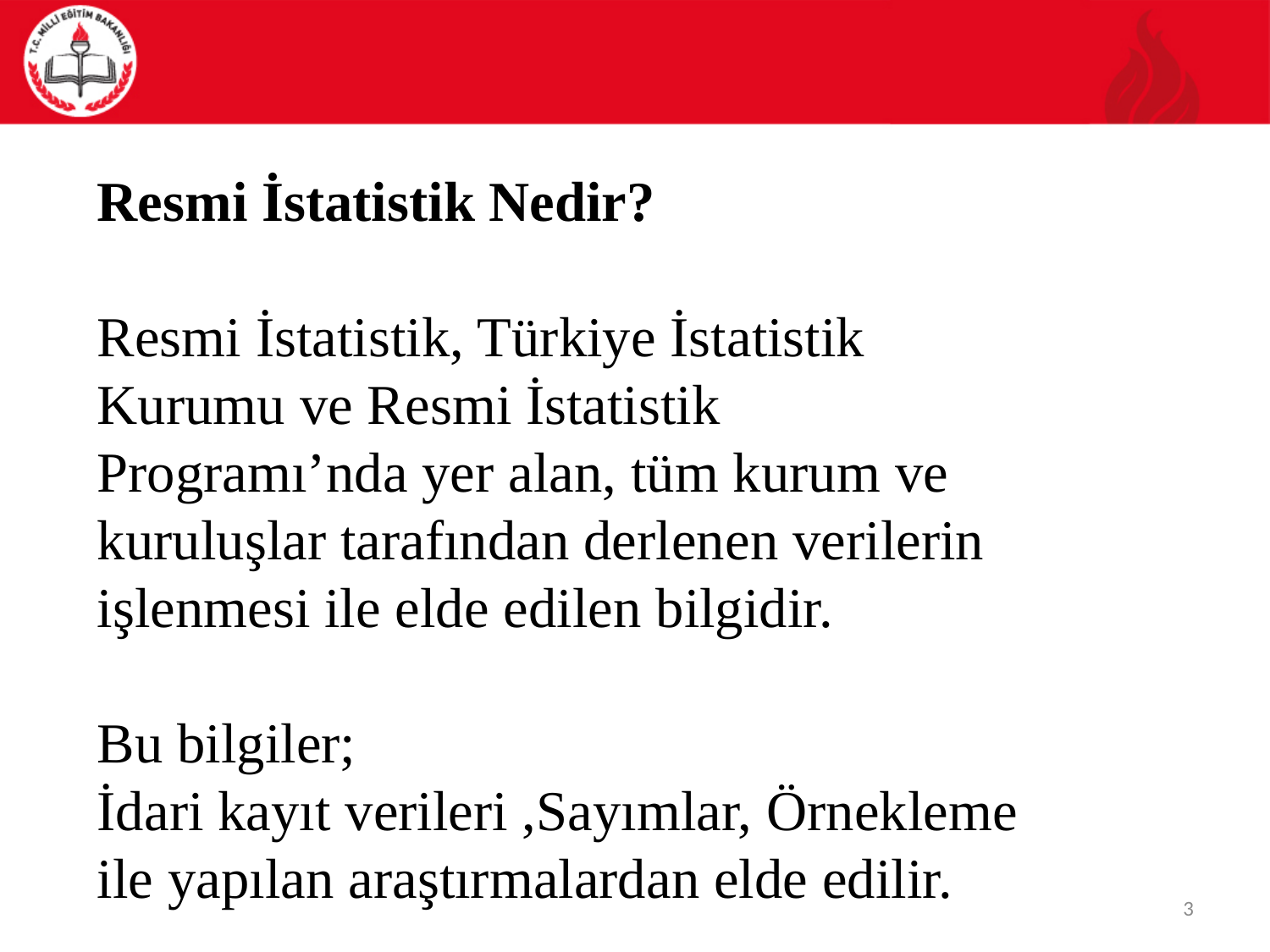

Resmi İstatistik Nedir?

Resmi İstatistik, Türkiye İstatistik Kurumu ve Resmi İstatistik Programı’nda yer alan, tüm kurum ve kuruluşlar tarafından derlenen verilerin işlenmesi ile elde edilen bilgidir.

Bu bilgiler;
İdari kayıt verileri ,Sayımlar, Örnekleme ile yapılan araştırmalardan elde edilir.

3